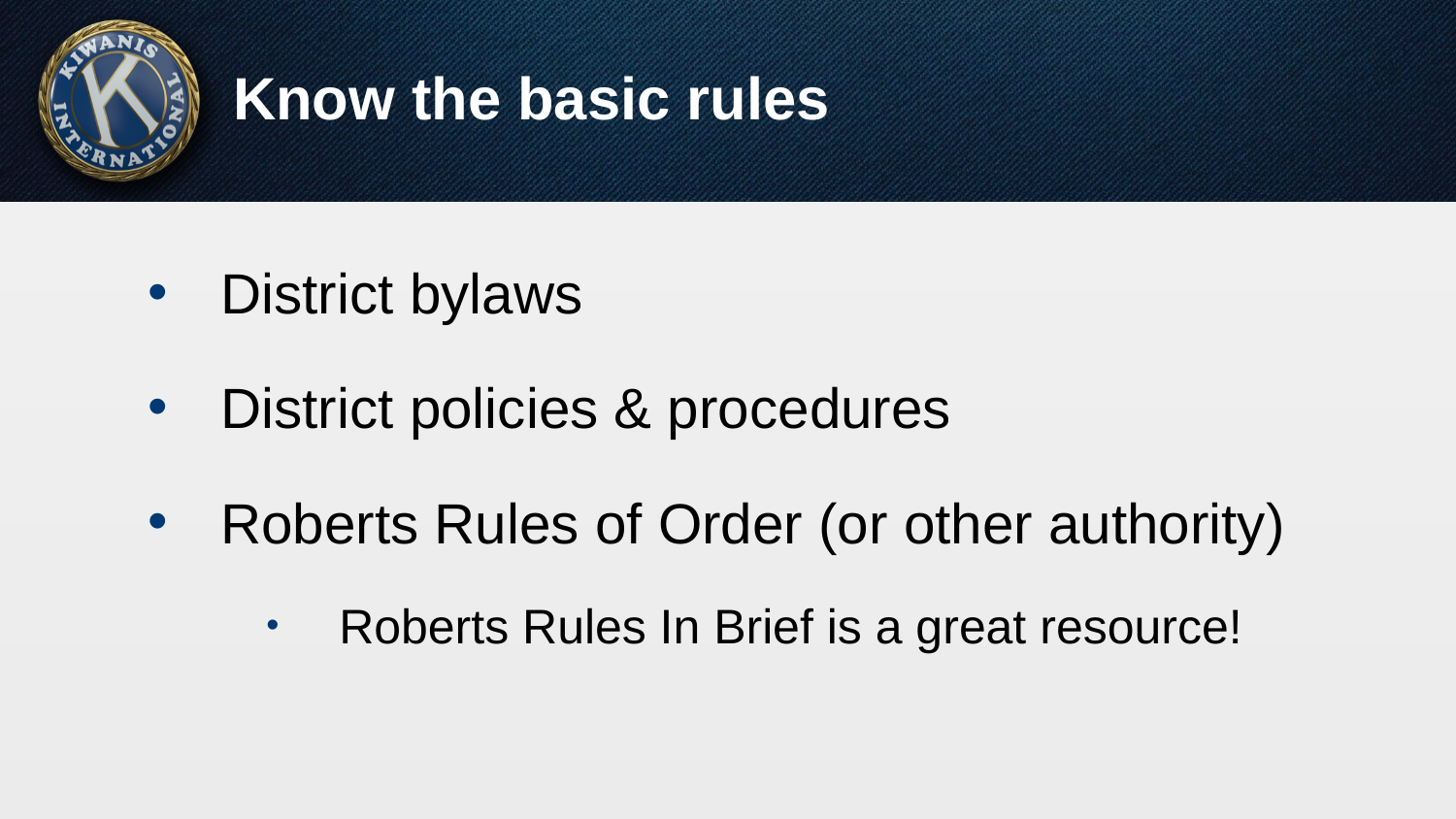

# Know the basic rules
District bylaws
District policies & procedures
Roberts Rules of Order (or other authority)
Roberts Rules In Brief is a great resource!